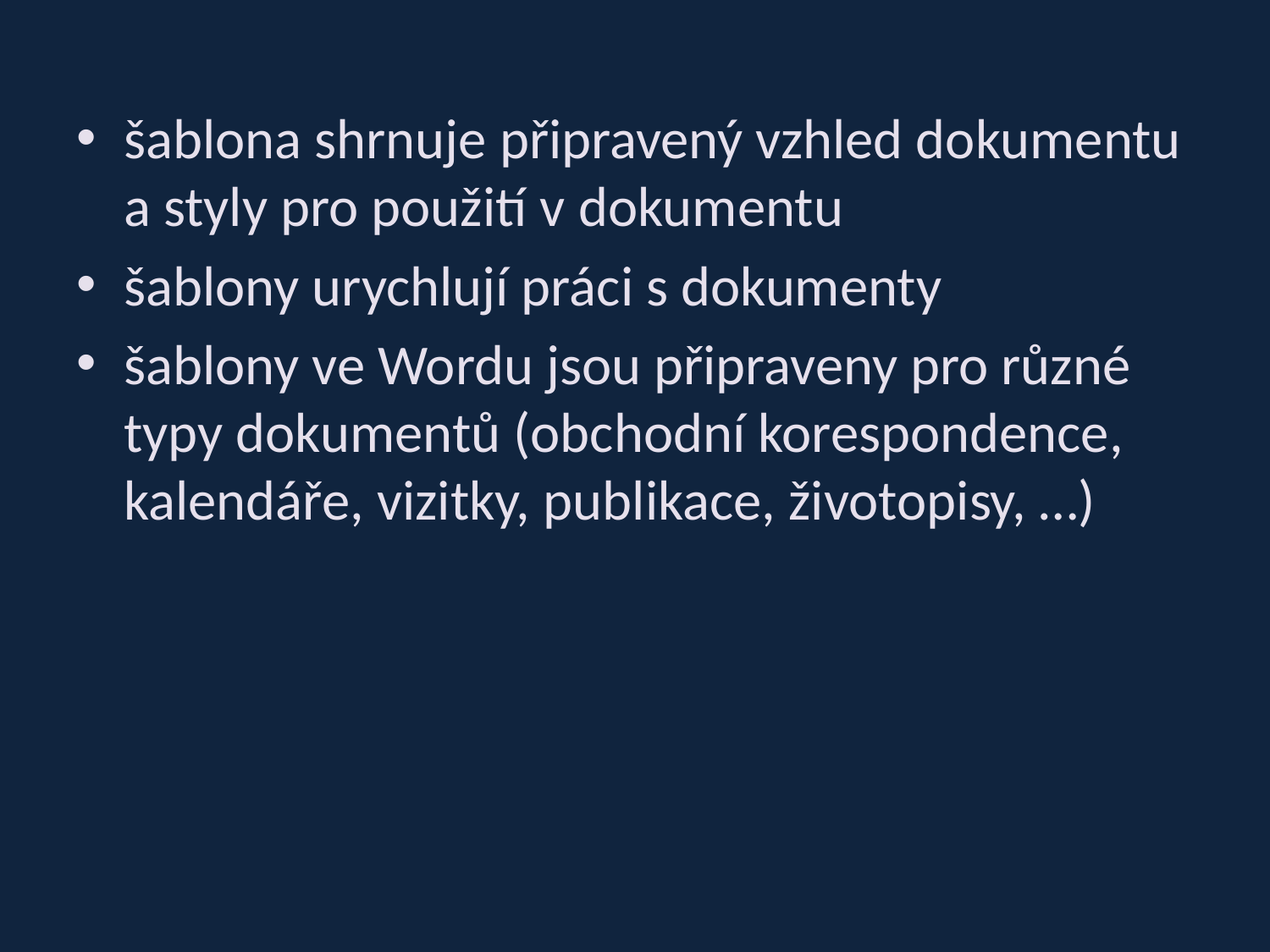

šablona shrnuje připravený vzhled dokumentu a styly pro použití v dokumentu
šablony urychlují práci s dokumenty
šablony ve Wordu jsou připraveny pro různé typy dokumentů (obchodní korespondence, kalendáře, vizitky, publikace, životopisy, …)